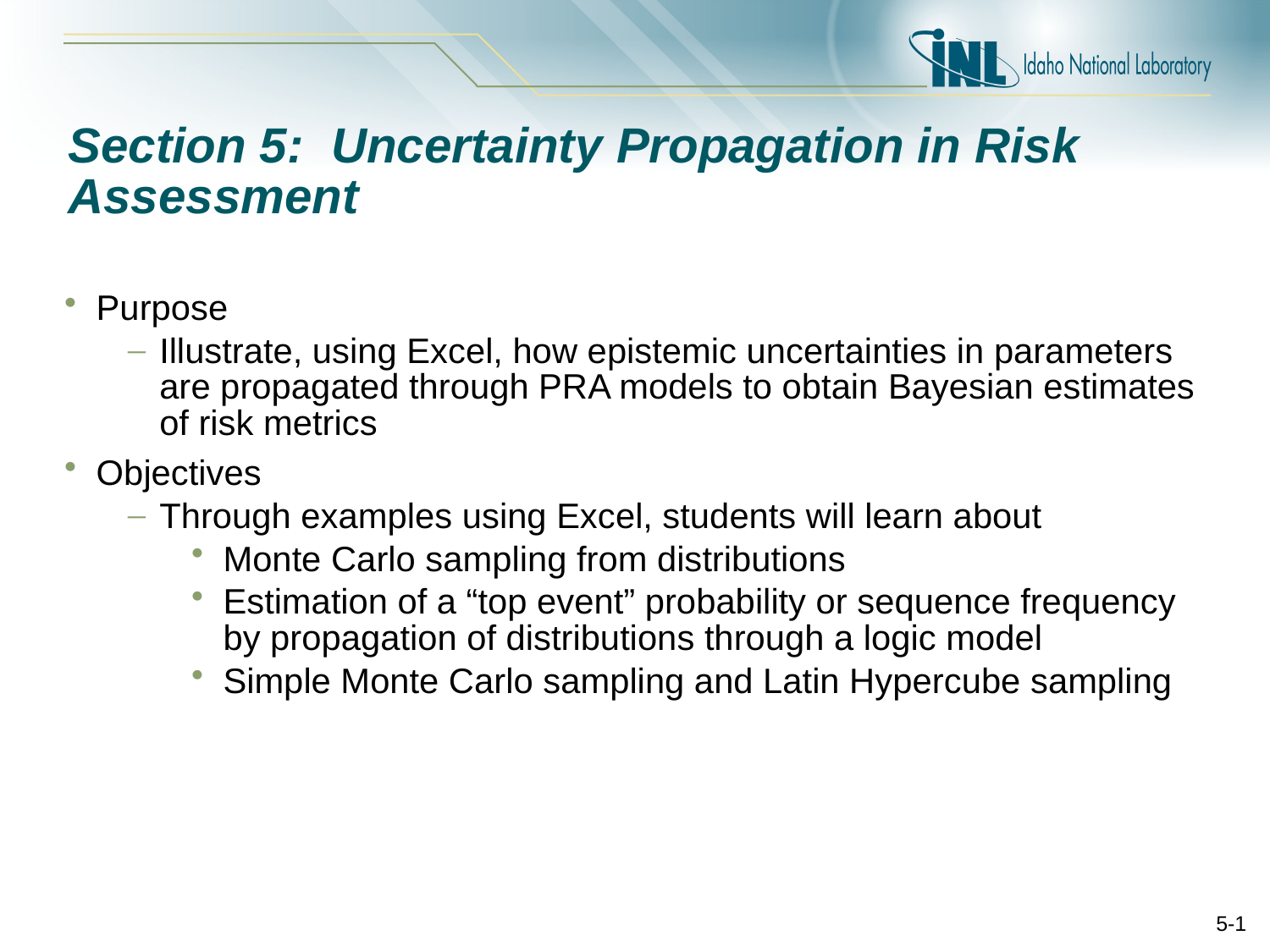

# Section 5:  Uncertainty Propagation in Risk Assessment
Purpose
Illustrate, using Excel, how epistemic uncertainties in parameters are propagated through PRA models to obtain Bayesian estimates of risk metrics
Objectives
Through examples using Excel, students will learn about
Monte Carlo sampling from distributions
Estimation of a “top event” probability or sequence frequency by propagation of distributions through a logic model
Simple Monte Carlo sampling and Latin Hypercube sampling
5-1